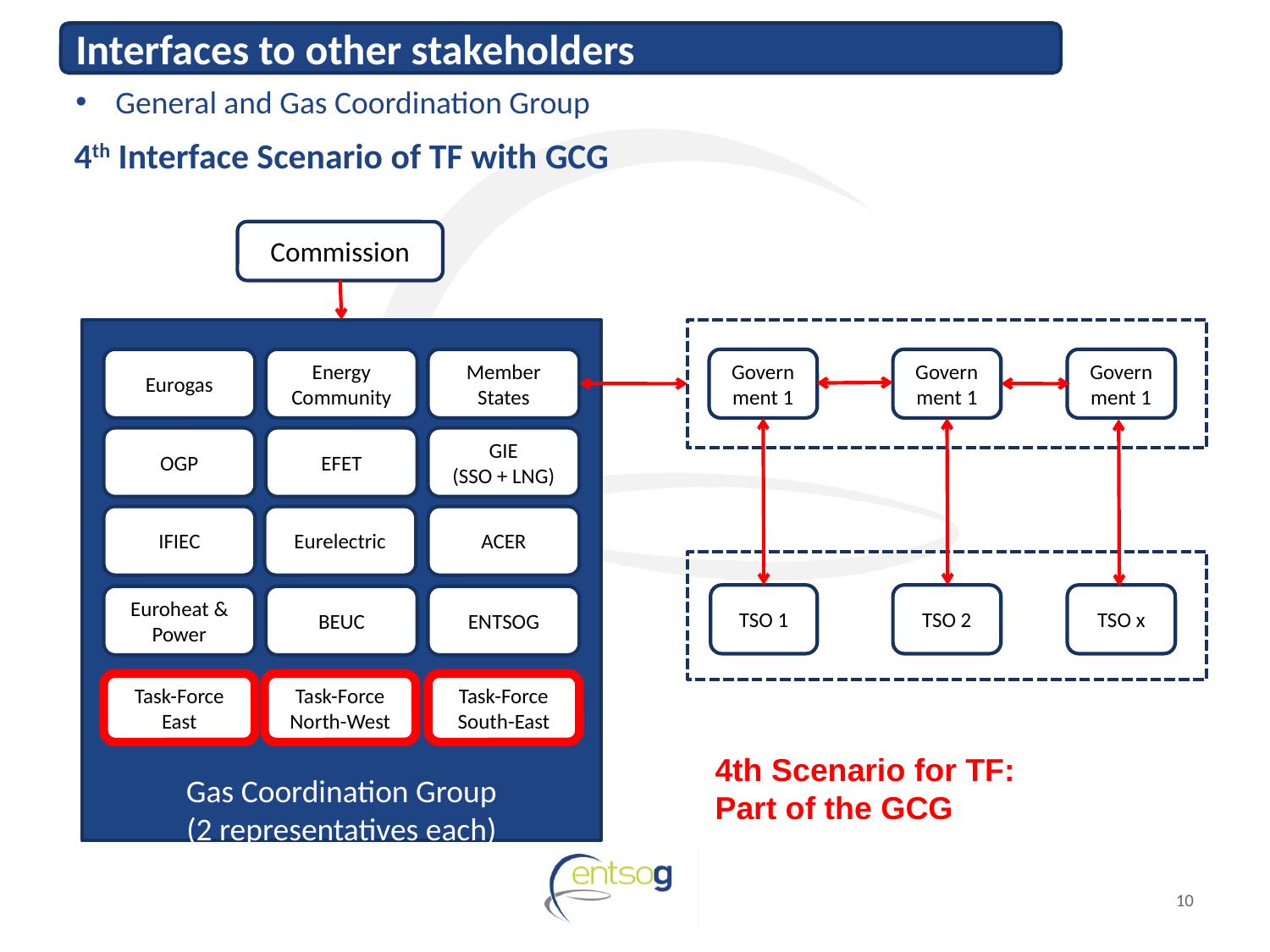

Interfaces to other stakeholders
General and Gas Coordination Group
# 4th Interface Scenario of TF with GCG
Commission

Gas Coordination Group
(2 representatives each)

Eurogas
Energy Community
Member States
Government 1
Government 1
Government 1
OGP
EFET
GIE
(SSO + LNG)
IFIEC
Eurelectric
ACER

TSO 1
TSO 2
TSO x
Euroheat & Power
BEUC
ENTSOG
Task-Force
East
Task-Force
North-West
Task-Force
South-East
4th Scenario for TF:
Part of the GCG

EWS Task-Force
10